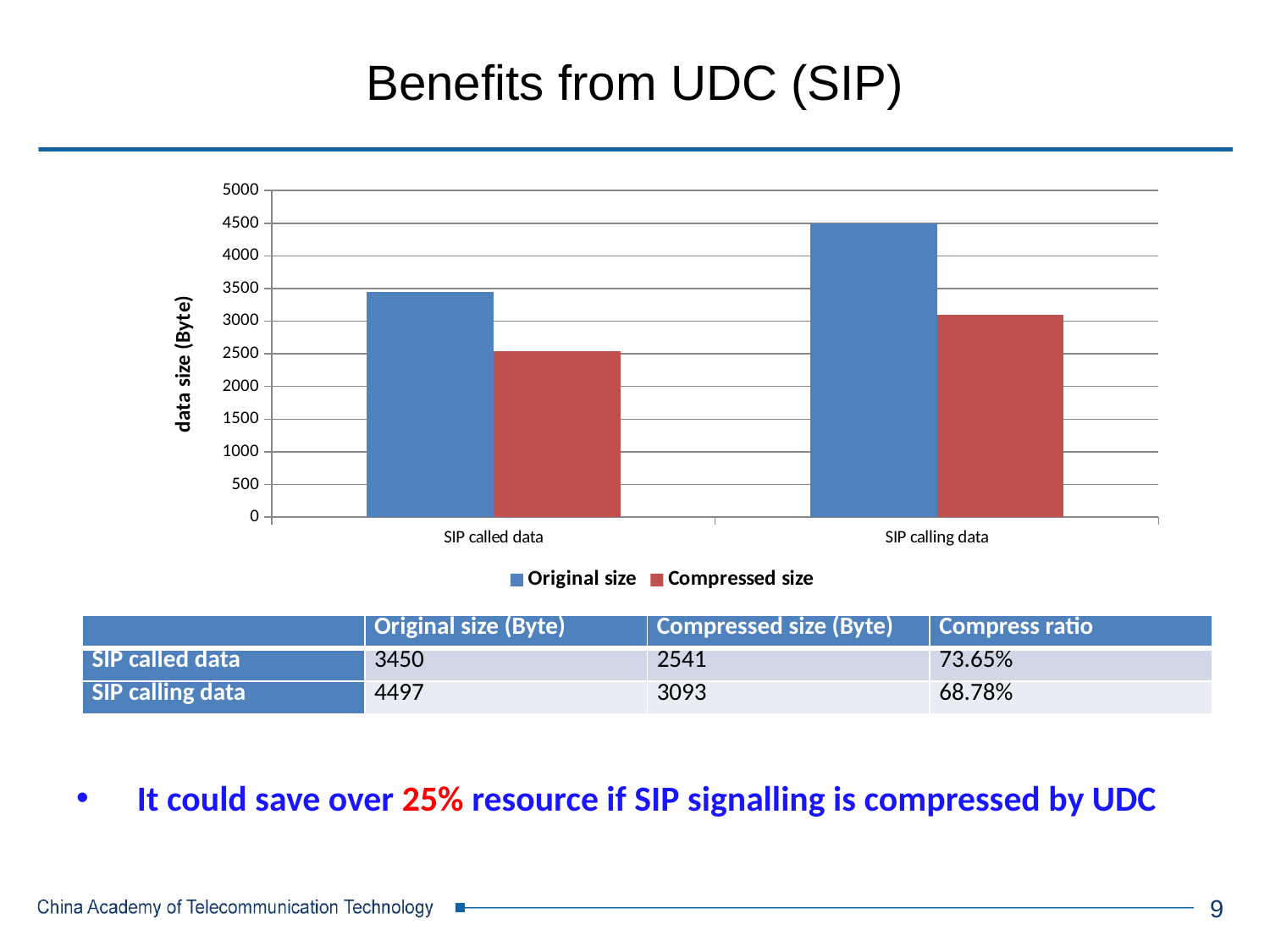

# Benefits from UDC (SIP)

### Chart

| Category | Original size | Compressed size |
|---|---|---|
| SIP called data | 3450.0 | 2541.0 |
| SIP calling data | 4497.0 | 3093.0 |
|  | Original size (Byte) | Compressed size (Byte) | Compress ratio |
| --- | --- | --- | --- |
| SIP called data | 3450 | 2541 | 73.65% |
| SIP calling data | 4497 | 3093 | 68.78% |
It could save over 25% resource if SIP signalling is compressed by UDC
9